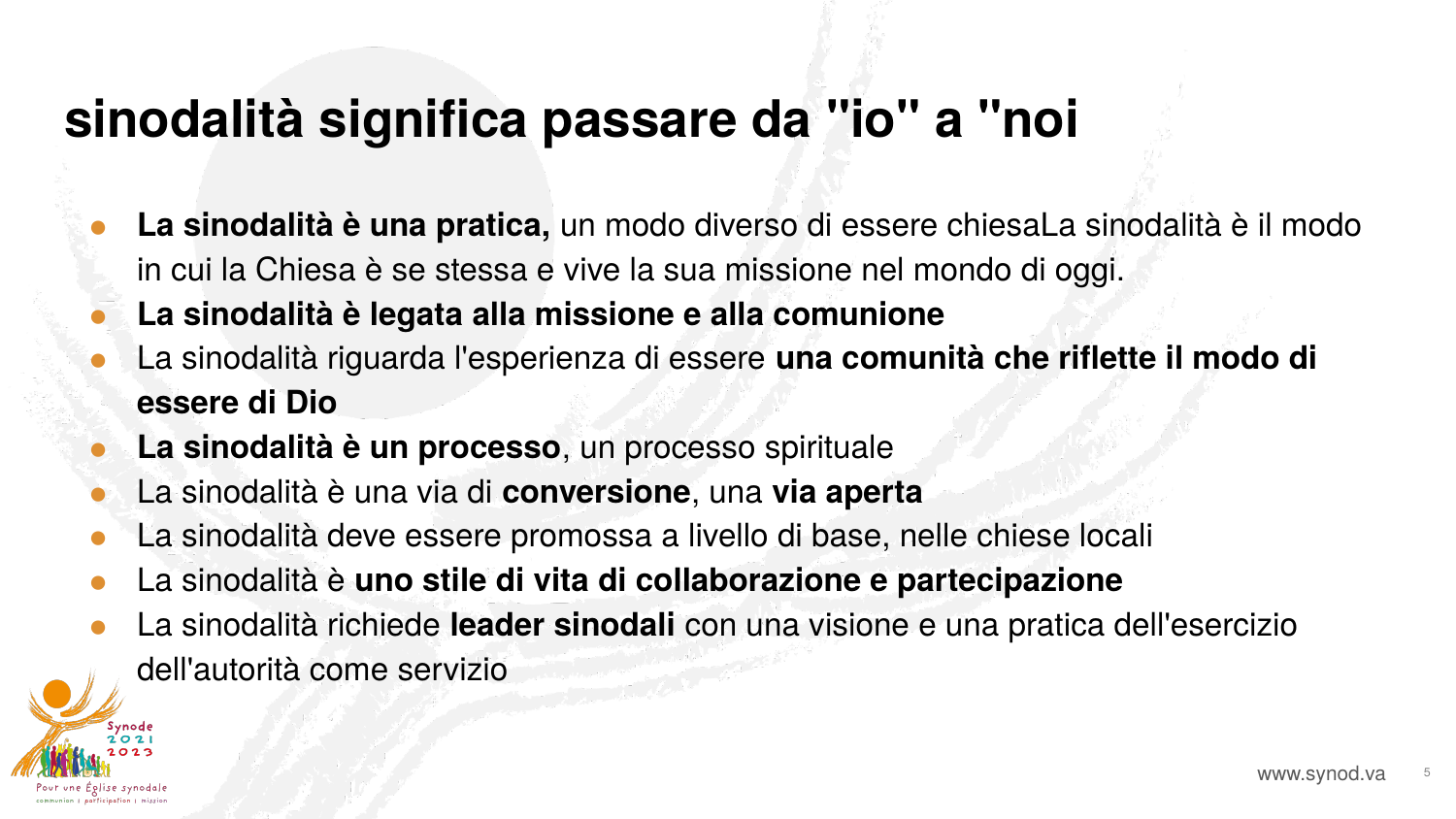

# sinodalità significa passare da "io" a "noi
La sinodalità è una pratica, un modo diverso di essere chiesaLa sinodalità è il modo in cui la Chiesa è se stessa e vive la sua missione nel mondo di oggi.
La sinodalità è legata alla missione e alla comunione
La sinodalità riguarda l'esperienza di essere una comunità che riflette il modo di essere di Dio
La sinodalità è un processo, un processo spirituale
La sinodalità è una via di conversione, una via aperta
La sinodalità deve essere promossa a livello di base, nelle chiese locali
La sinodalità è uno stile di vita di collaborazione e partecipazione
La sinodalità richiede leader sinodali con una visione e una pratica dell'esercizio dell'autorità come servizio
5